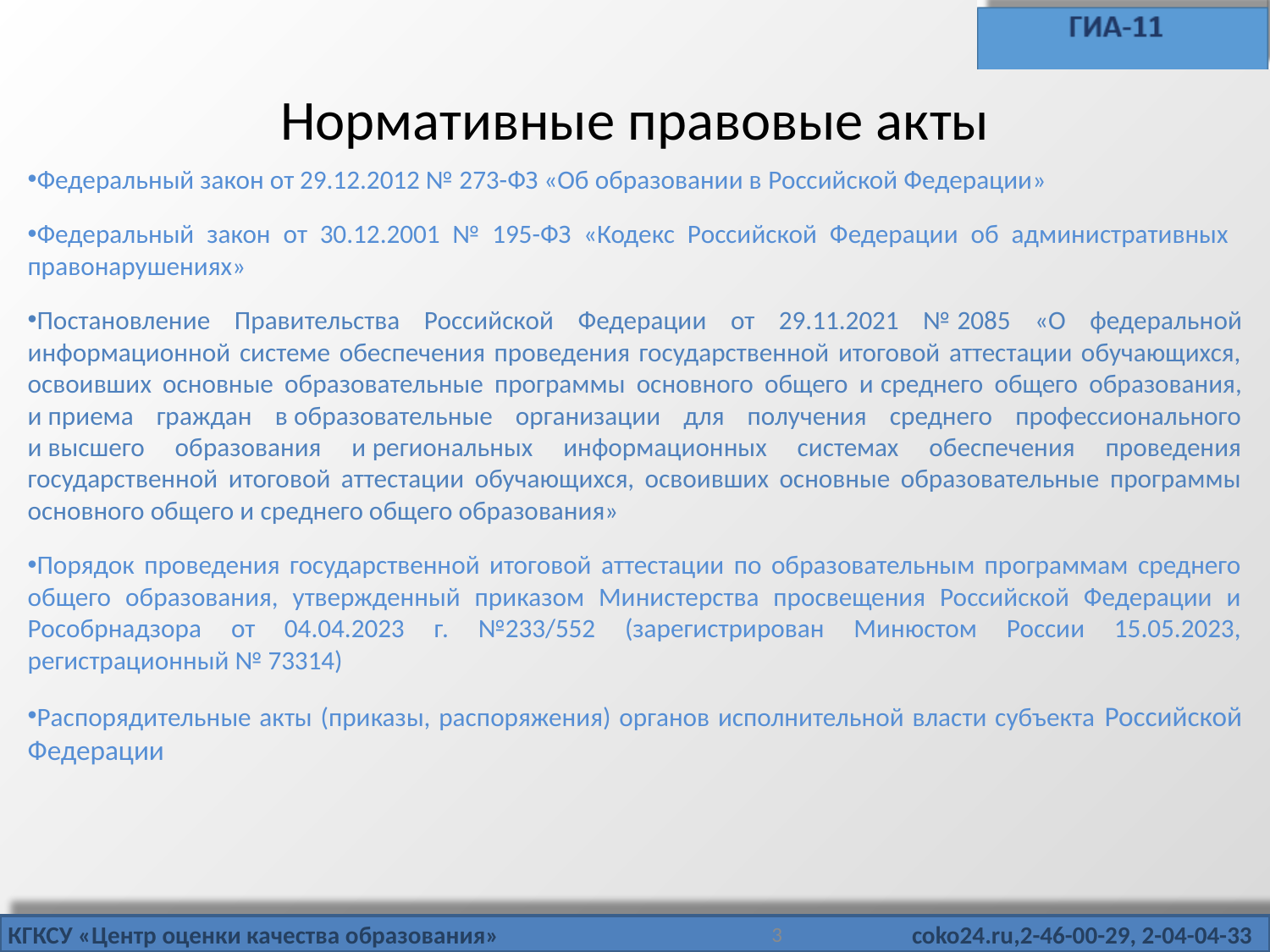

# Нормативные правовые акты
Федеральный закон от 29.12.2012 № 273-ФЗ «Об образовании в Российской Федерации»
Федеральный закон от 30.12.2001 № 195-ФЗ «Кодекс Российской Федерации об административных  правонарушениях»
Постановление Правительства Российской Федерации от 29.11.2021 № 2085 «О федеральной информационной системе обеспечения проведения государственной итоговой аттестации обучающихся, освоивших основные образовательные программы основного общего и среднего общего образования, и приема граждан в образовательные организации для получения среднего профессионального и высшего образования и региональных информационных системах обеспечения проведения государственной итоговой аттестации обучающихся, освоивших основные образовательные программы основного общего и среднего общего образования»
Порядок проведения государственной итоговой аттестации по образовательным программам среднего общего образования, утвержденный приказом Министерства просвещения Российской Федерации и Рособрнадзора от 04.04.2023 г. №233/552 (зарегистрирован Минюстом России 15.05.2023, регистрационный № 73314)
Распорядительные акты (приказы, распоряжения) органов исполнительной власти субъекта Российской Федерации

3